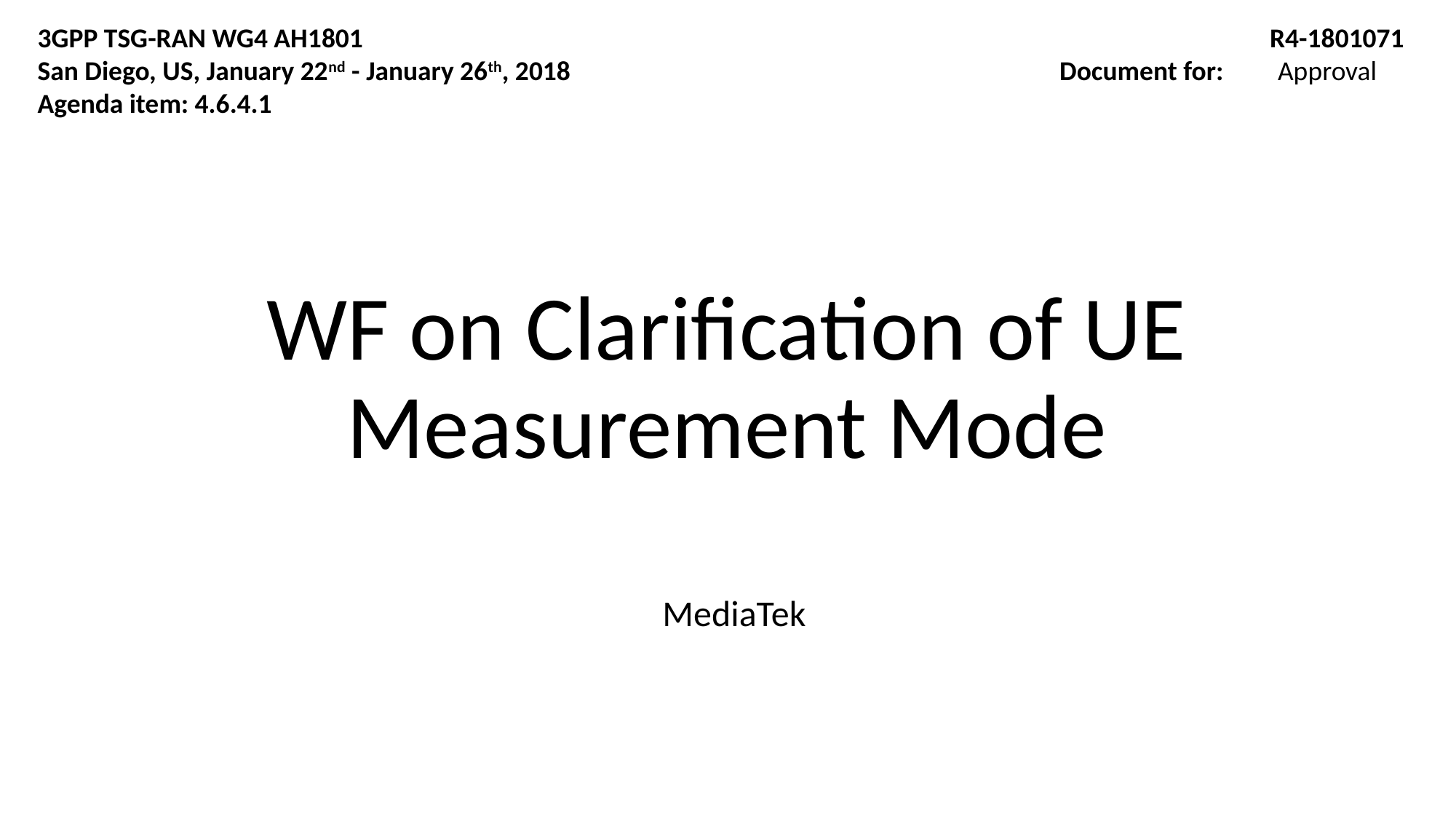

3GPP TSG-RAN WG4 AH1801
San Diego, US, January 22nd - January 26th, 2018
Agenda item: 4.6.4.1
R4-1801071
Document for:	Approval
# WF on Clarification of UE Measurement Mode
MediaTek